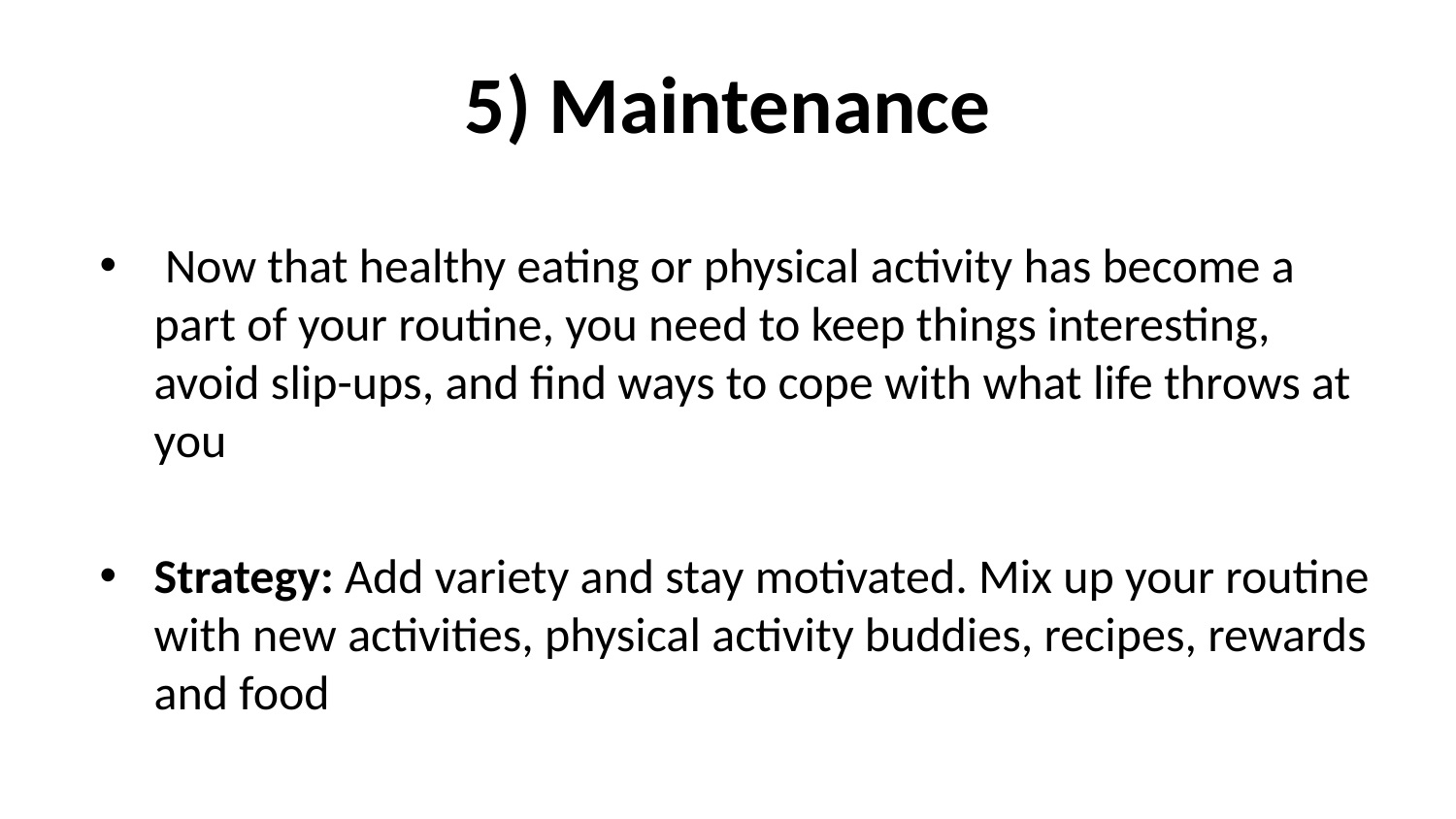

# 5) Maintenance
 Now that healthy eating or physical activity has become a part of your routine, you need to keep things interesting, avoid slip-ups, and find ways to cope with what life throws at you

Strategy: Add variety and stay motivated. Mix up your routine with new activities, physical activity buddies, recipes, rewards and food